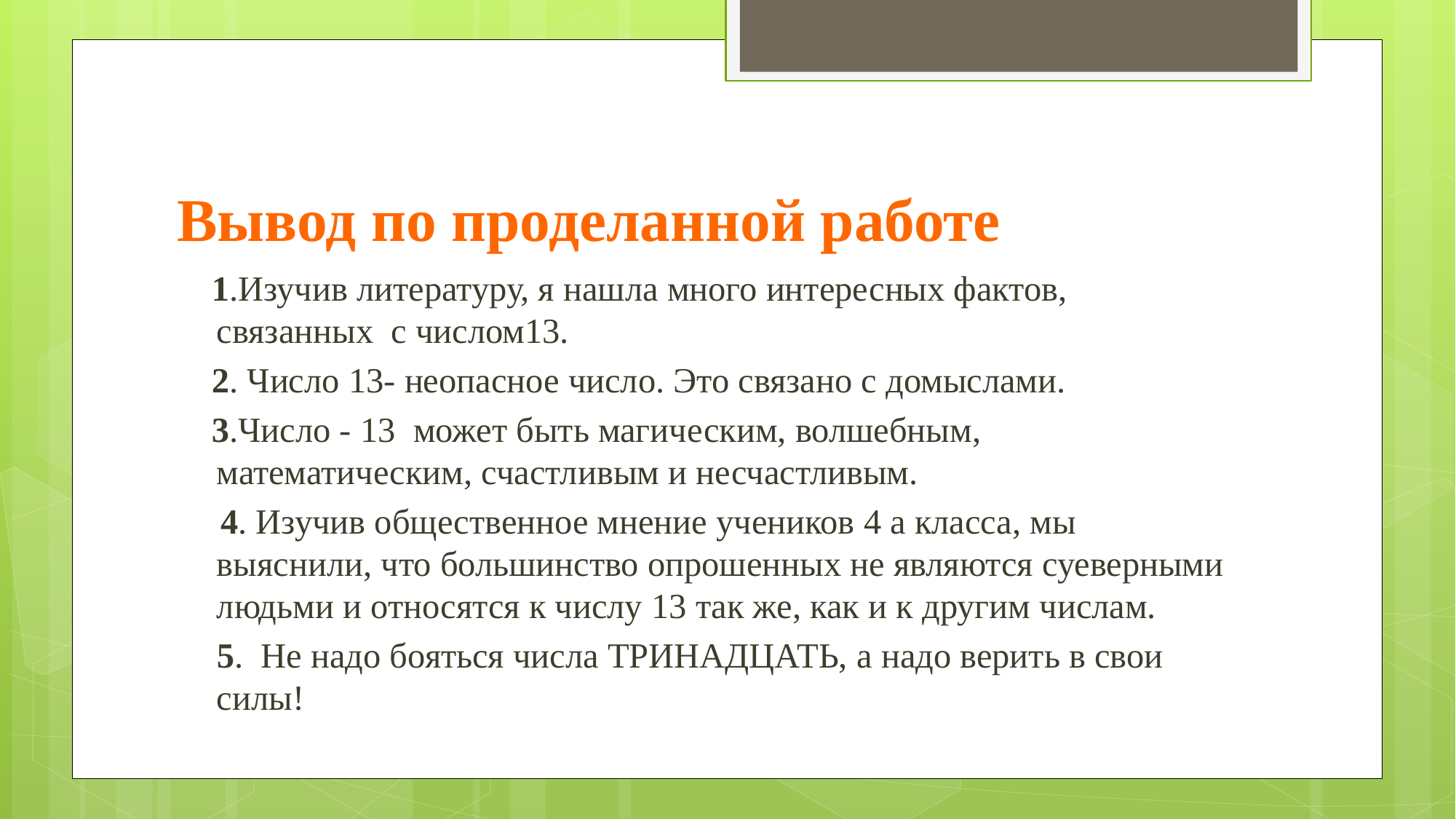

# Вывод по проделанной работе
   1.Изучив литературу, я нашла много интересных фактов, связанных  с числом13.
   2. Число 13- неопасное число. Это связано с домыслами.
   3.Число - 13  может быть магическим, волшебным, математическим, счастливым и несчастливым.
    4. Изучив общественное мнение учеников 4 а класса, мы выяснили, что большинство опрошенных не являются суеверными людьми и относятся к числу 13 так же, как и к другим числам.
	5.  Не надо бояться числа ТРИНАДЦАТЬ, а надо верить в свои силы!